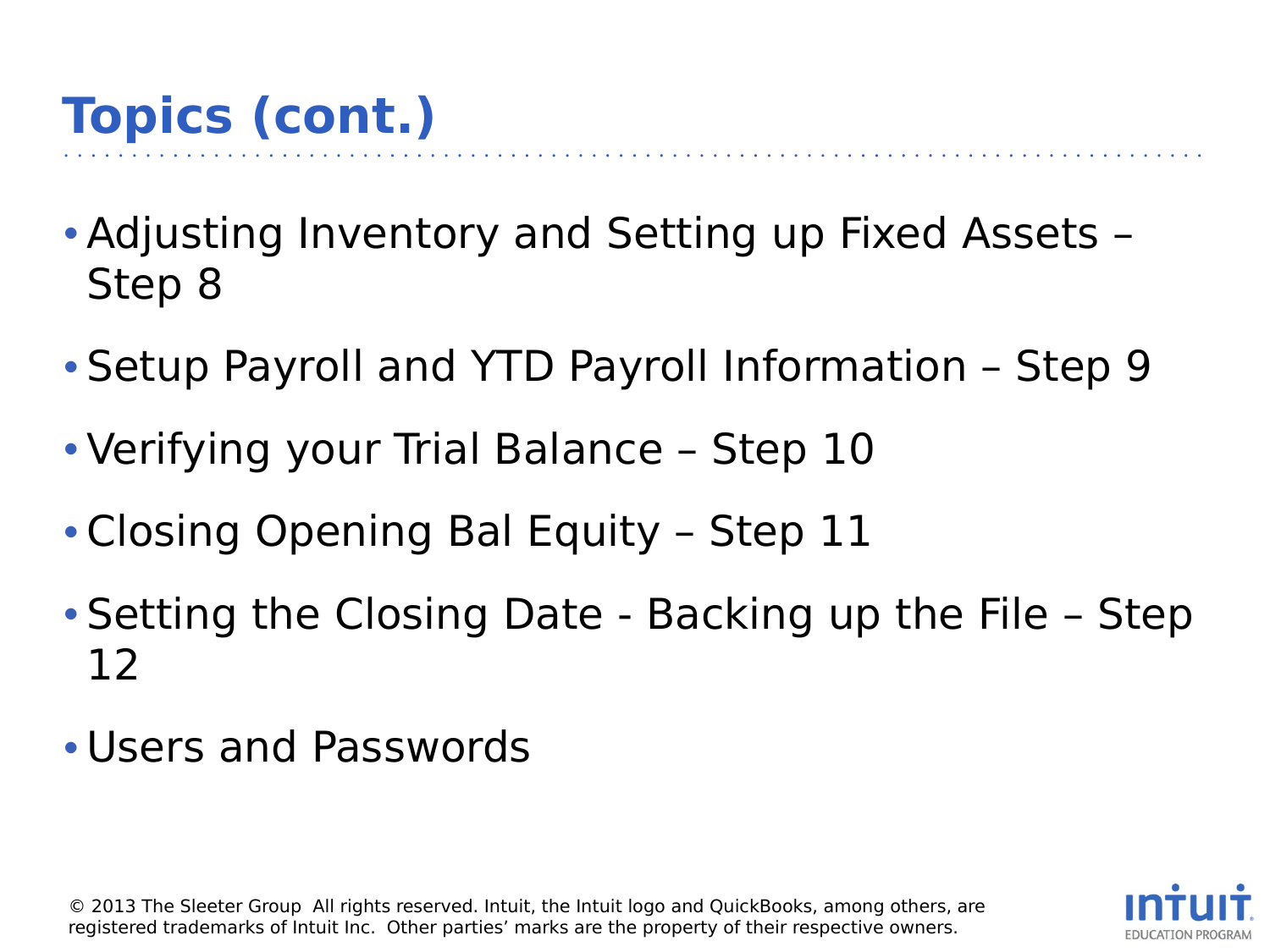

# Topics (cont.)
Adjusting Inventory and Setting up Fixed Assets – Step 8
Setup Payroll and YTD Payroll Information – Step 9
Verifying your Trial Balance – Step 10
Closing Opening Bal Equity – Step 11
Setting the Closing Date - Backing up the File – Step 12
Users and Passwords